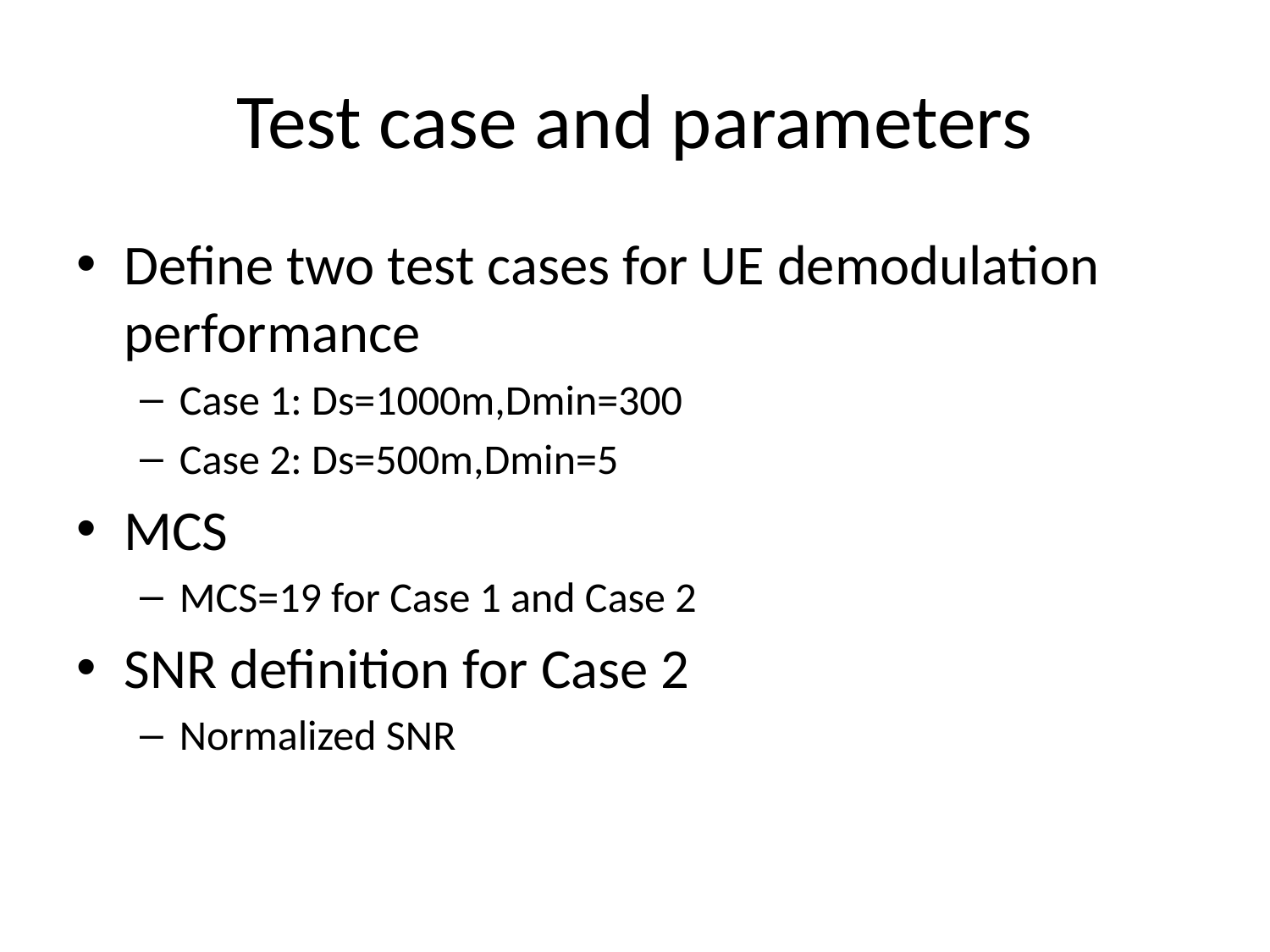

# Test case and parameters
Define two test cases for UE demodulation performance
Case 1: Ds=1000m,Dmin=300
Case 2: Ds=500m,Dmin=5
MCS
MCS=19 for Case 1 and Case 2
SNR definition for Case 2
Normalized SNR